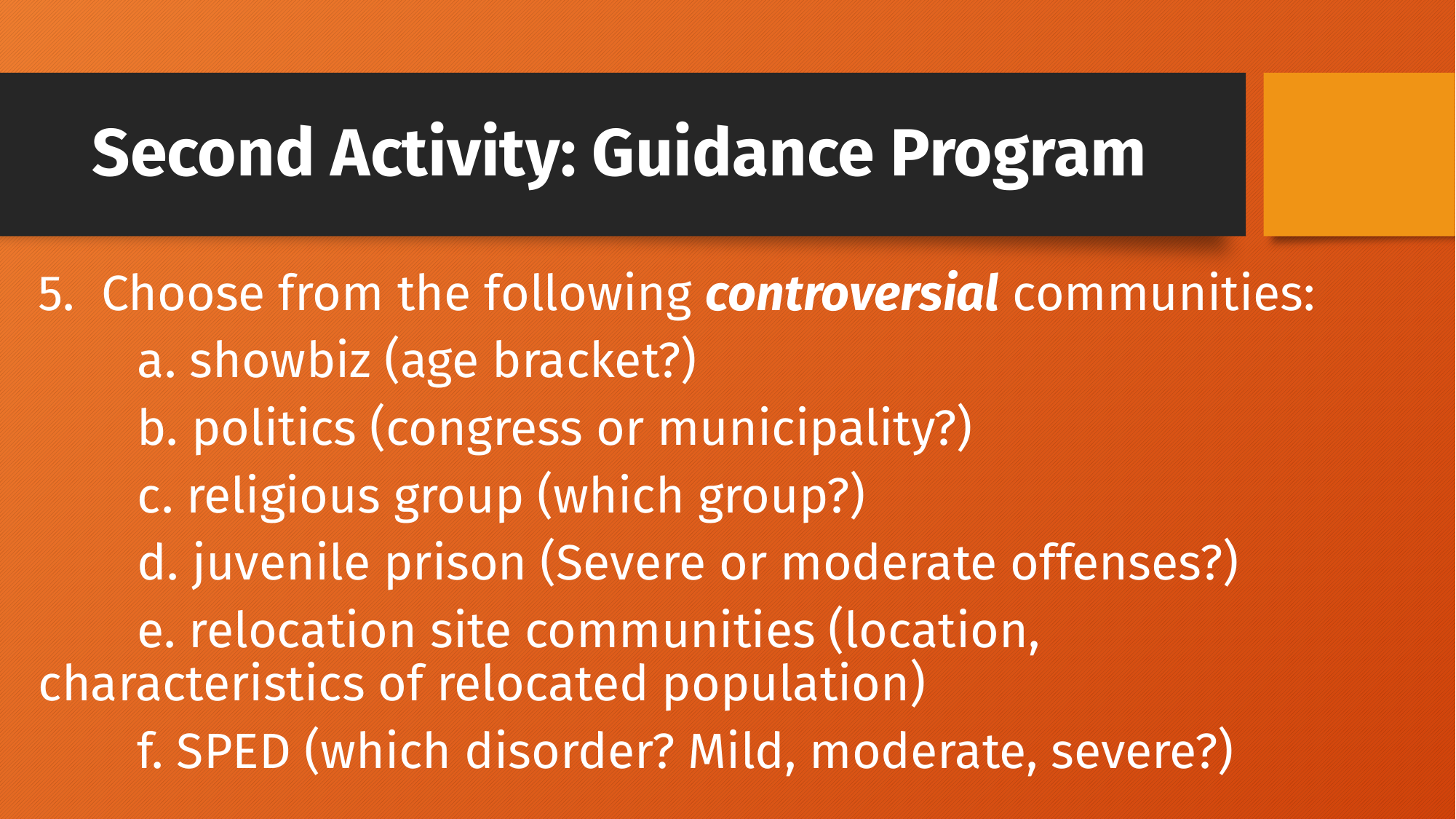

# Second Activity: Guidance Program
5.  Choose from the following controversial communities:
	a. showbiz (age bracket?)
	b. politics (congress or municipality?)
	c. religious group (which group?)
	d. juvenile prison (Severe or moderate offenses?)
	e. relocation site communities (location, 					characteristics of relocated population)
	f. SPED (which disorder? Mild, moderate, severe?)